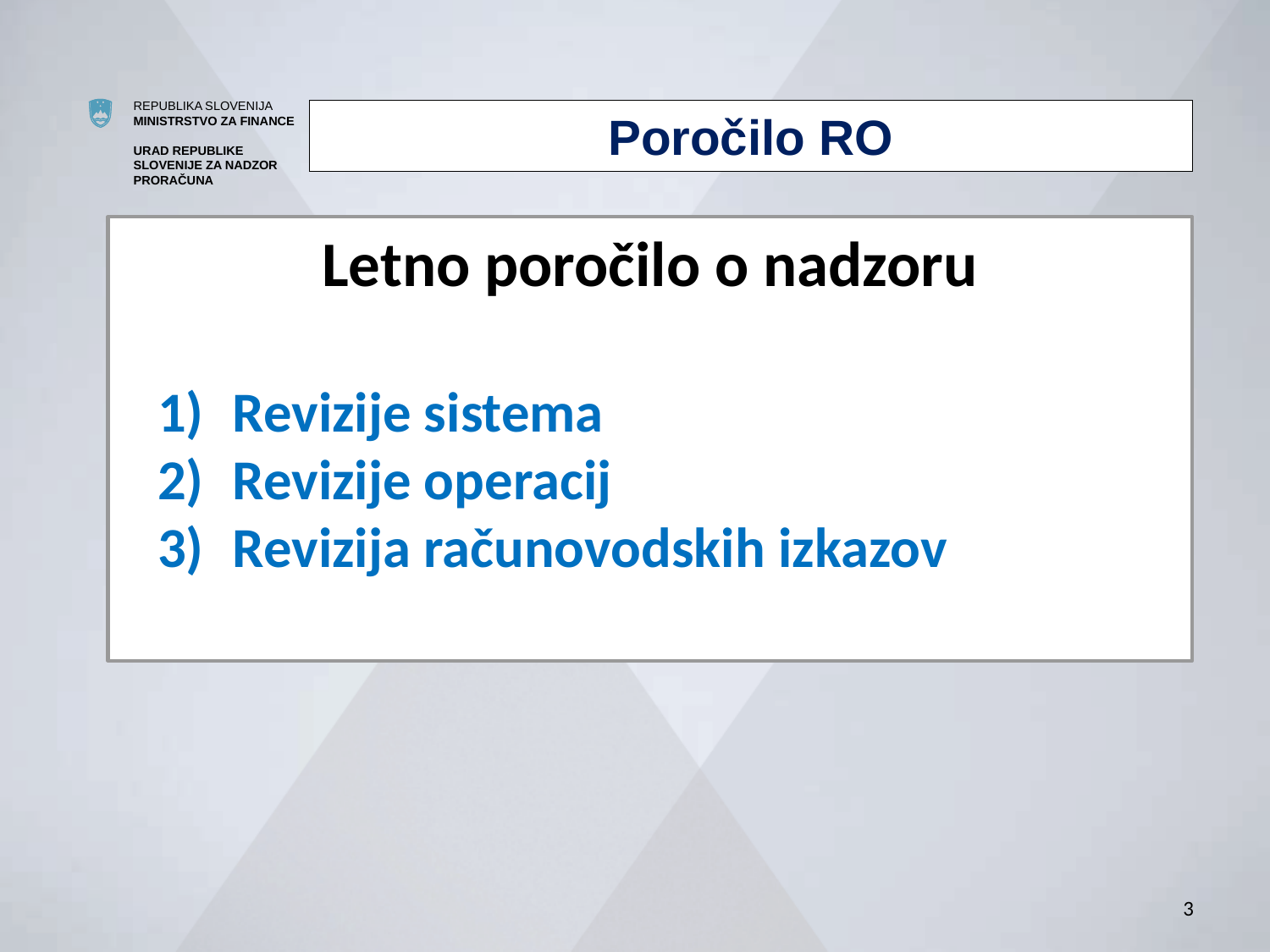

Poročilo RO
Letno poročilo o nadzoru

Revizije sistema
Revizije operacij
Revizija računovodskih izkazov

3